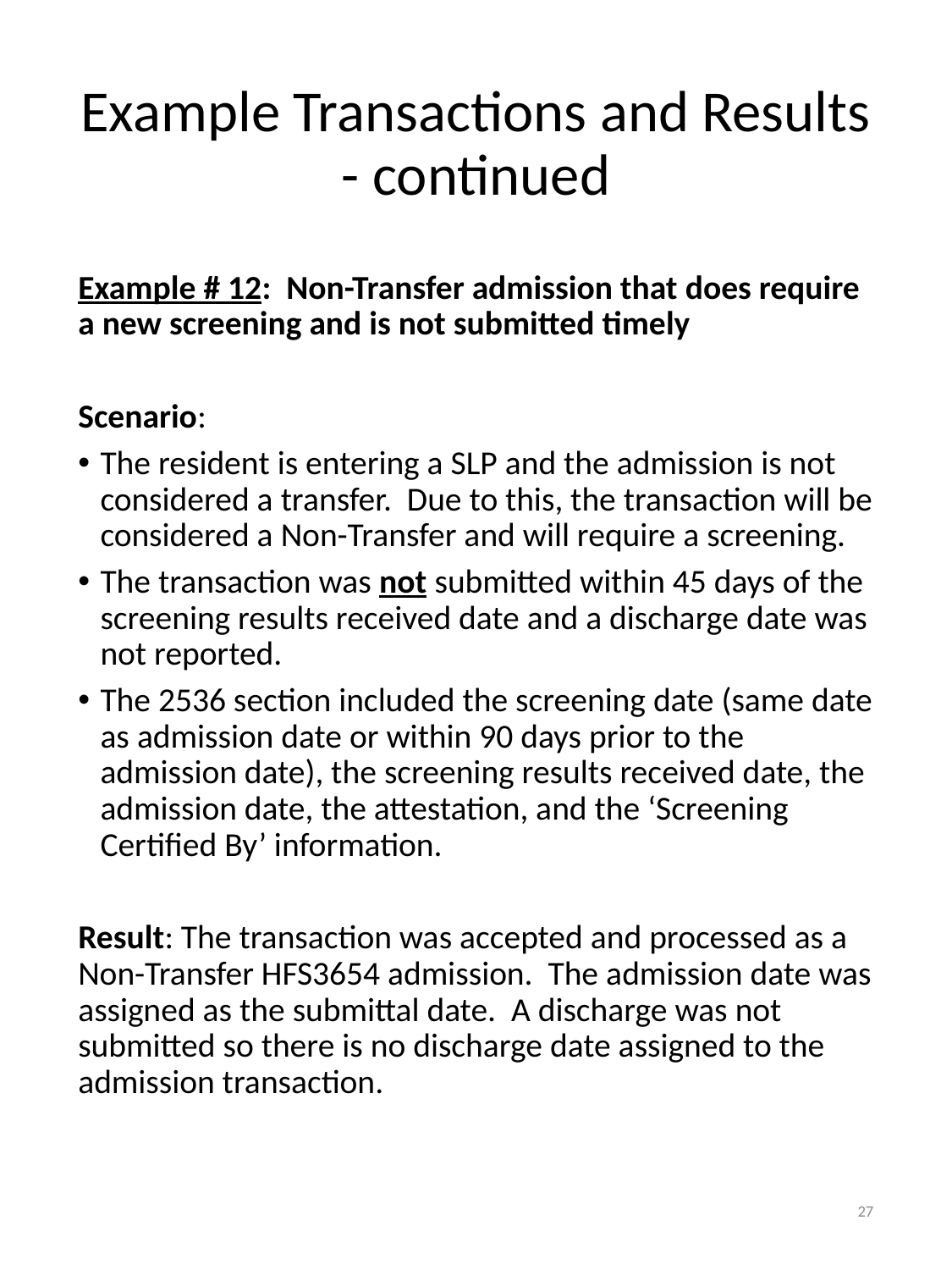

# Example Transactions and Results - continued
Example # 12:  Non-Transfer admission that does require a new screening and is not submitted timely

Scenario:
The resident is entering a SLP and the admission is not considered a transfer.  Due to this, the transaction will be considered a Non-Transfer and will require a screening.
The transaction was not submitted within 45 days of the screening results received date and a discharge date was not reported.
The 2536 section included the screening date (same date as admission date or within 90 days prior to the admission date), the screening results received date, the admission date, the attestation, and the ‘Screening Certified By’ information.

Result: The transaction was accepted and processed as a Non-Transfer HFS3654 admission.  The admission date was assigned as the submittal date.  A discharge was not submitted so there is no discharge date assigned to the admission transaction.

27